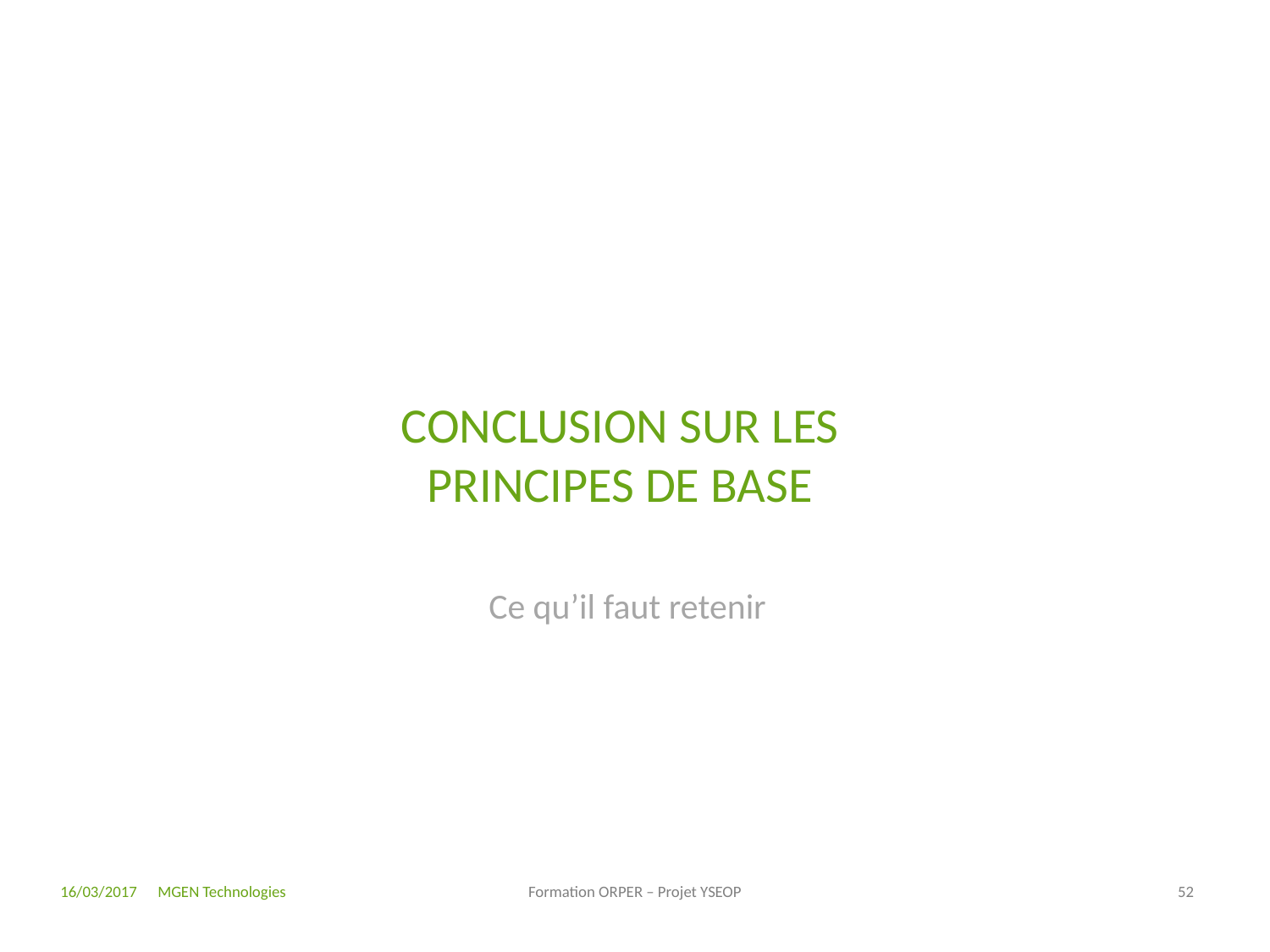

# Conclusion sur les principes de base
Ce qu’il faut retenir
16/03/2017
Formation ORPER – Projet YSEOP
52